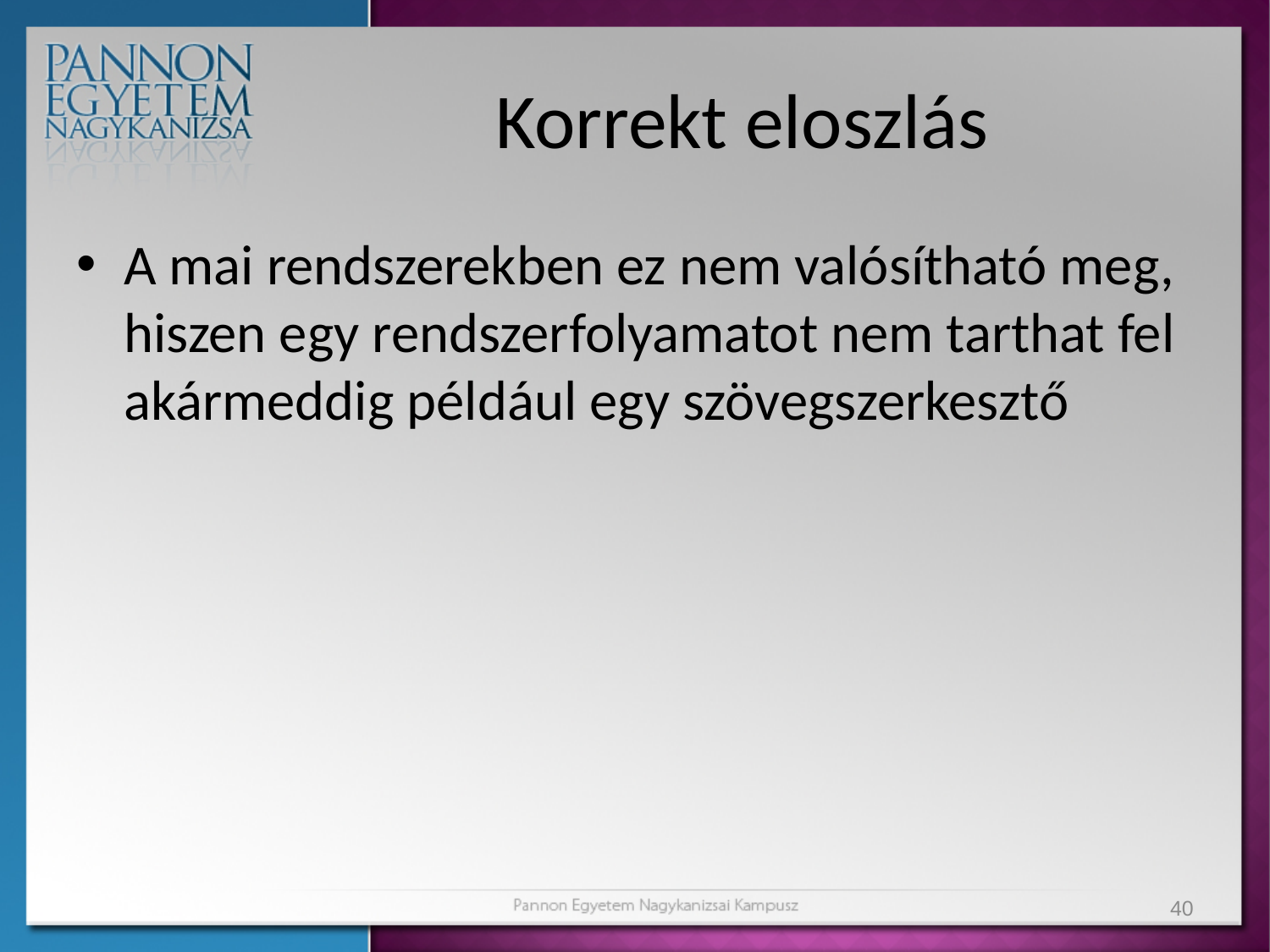

# Korrekt eloszlás
A mai rendszerekben ez nem valósítható meg, hiszen egy rendszerfolyamatot nem tarthat fel akármeddig például egy szövegszerkesztő
40